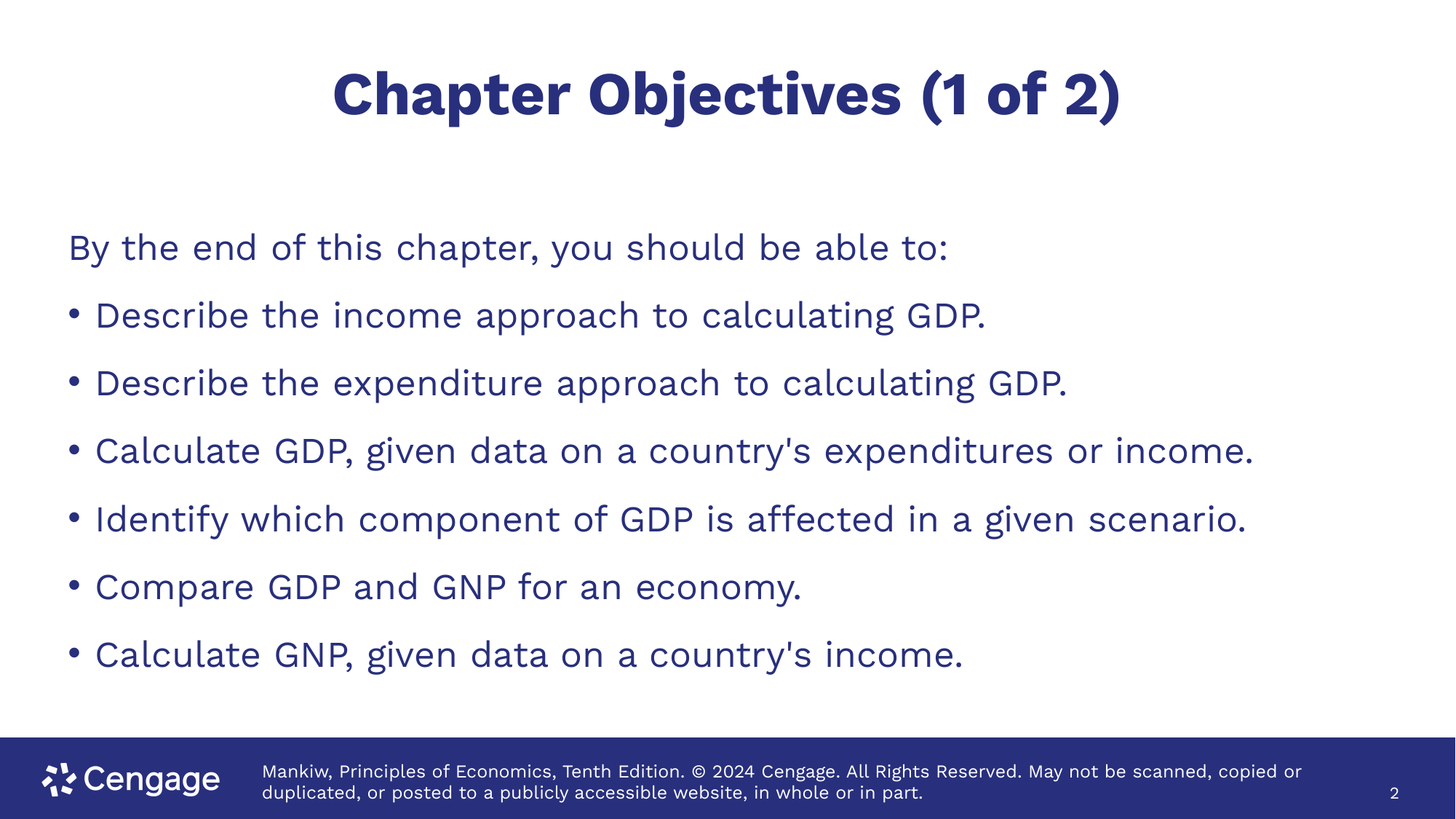

# Chapter Objectives (1 of 2)
By the end of this chapter, you should be able to:
Describe the income approach to calculating GDP.
Describe the expenditure approach to calculating GDP.
Calculate GDP, given data on a country's expenditures or income.
Identify which component of GDP is affected in a given scenario.
Compare GDP and GNP for an economy.
Calculate GNP, given data on a country's income.